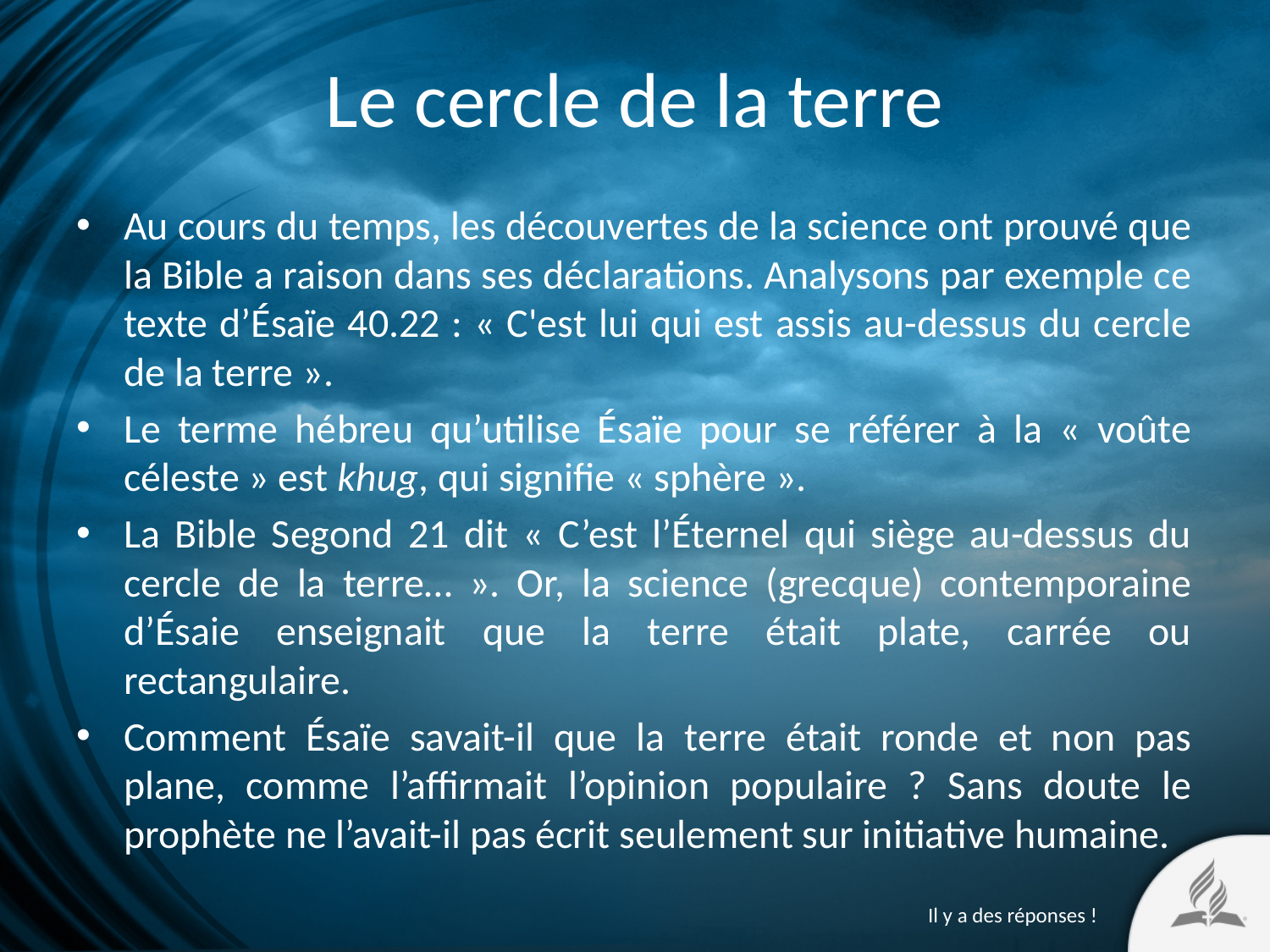

# Le cercle de la terre
Au cours du temps, les découvertes de la science ont prouvé que la Bible a raison dans ses déclarations. Analysons par exemple ce texte d’Ésaïe 40.22 : « C'est lui qui est assis au-dessus du cercle de la terre ».
Le terme hébreu qu’utilise Ésaïe pour se référer à la « voûte céleste » est khug, qui signifie « sphère ».
La Bible Segond 21 dit « C’est l’Éternel qui siège au-dessus du cercle de la terre… ». Or, la science (grecque) contemporaine d’Ésaie enseignait que la terre était plate, carrée ou rectangulaire.
Comment Ésaïe savait-il que la terre était ronde et non pas plane, comme l’affirmait l’opinion populaire ? Sans doute le prophète ne l’avait-il pas écrit seulement sur initiative humaine.
Il y a des réponses !